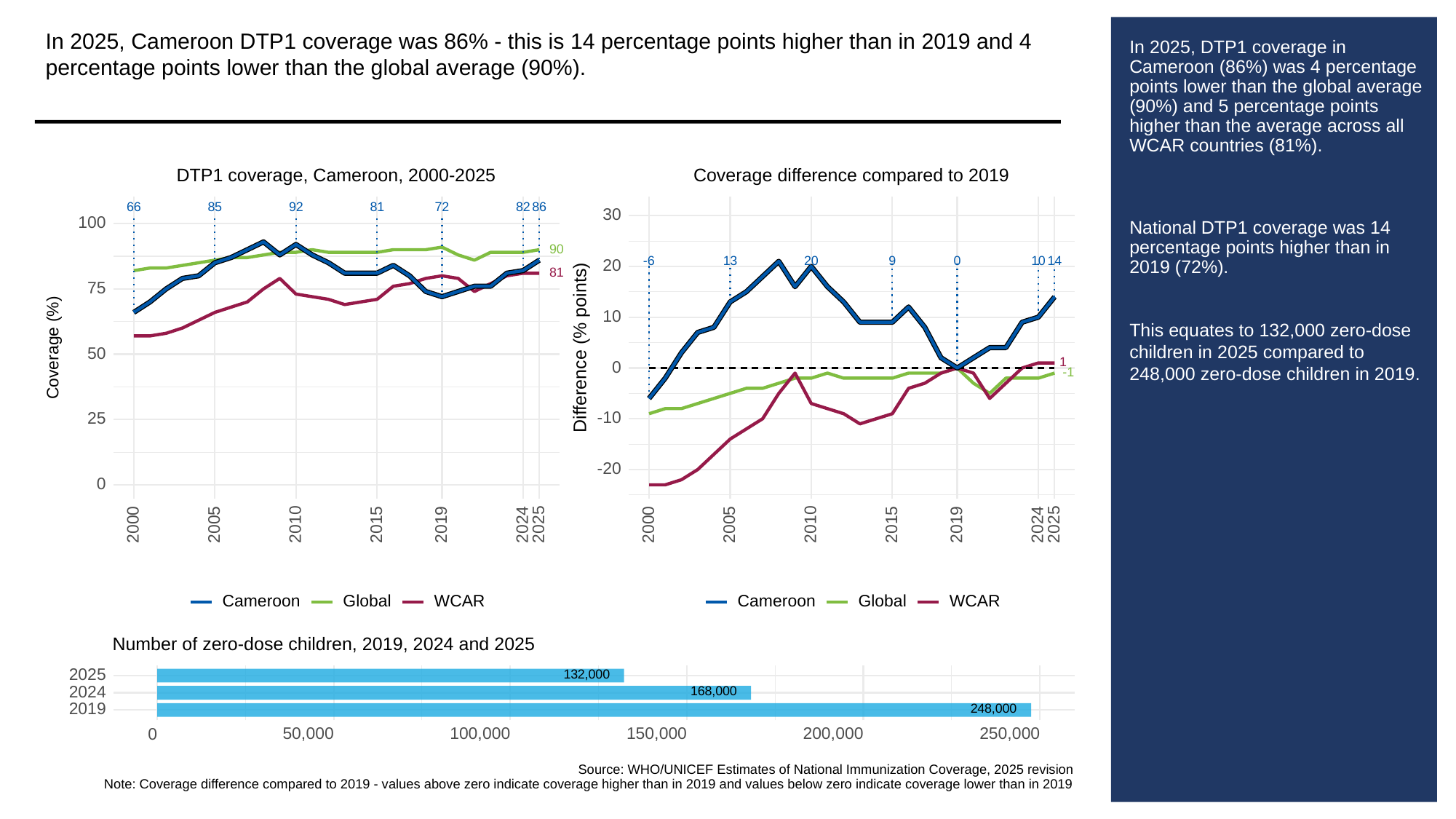

In 2025, Cameroon DTP1 coverage was 86% - this is 14 percentage points higher than in 2019 and 4 percentage points lower than the global average (90%).
# In 2025, DTP1 coverage in Cameroon (86%) was 4 percentage points lower than the global average (90%) and 5 percentage points higher than the average across all WCAR countries (81%).

National DTP1 coverage was 14 percentage points higher than in 2019 (72%).

This equates to 132,000 zero-dose children in 2025 compared to 248,000 zero-dose children in 2019.

DTP1 coverage, Cameroon, 2000-2025
Coverage difference compared to 2019

66
85
92
81
82
86
72
30

100

90

13
-6
20
9
0
10
14
20

81

75

10

Difference (% points)
Coverage (%)

50

1
0

-1

-10
25

-20

0

2000
2005
2010
2015
2019
2024
2025
2000
2005
2010
2015
2019
2024
2025
Cameroon
Global
WCAR
Cameroon
Global
WCAR

Number of zero-dose children, 2019, 2024 and 2025

132,000
2025

168,000
2024

248,000
2019

50,000
100,000
150,000
200,000
250,000
0
Source: WHO/UNICEF Estimates of National Immunization Coverage, 2025 revision
Note: Coverage difference compared to 2019 - values above zero indicate coverage higher than in 2019 and values below zero indicate coverage lower than in 2019